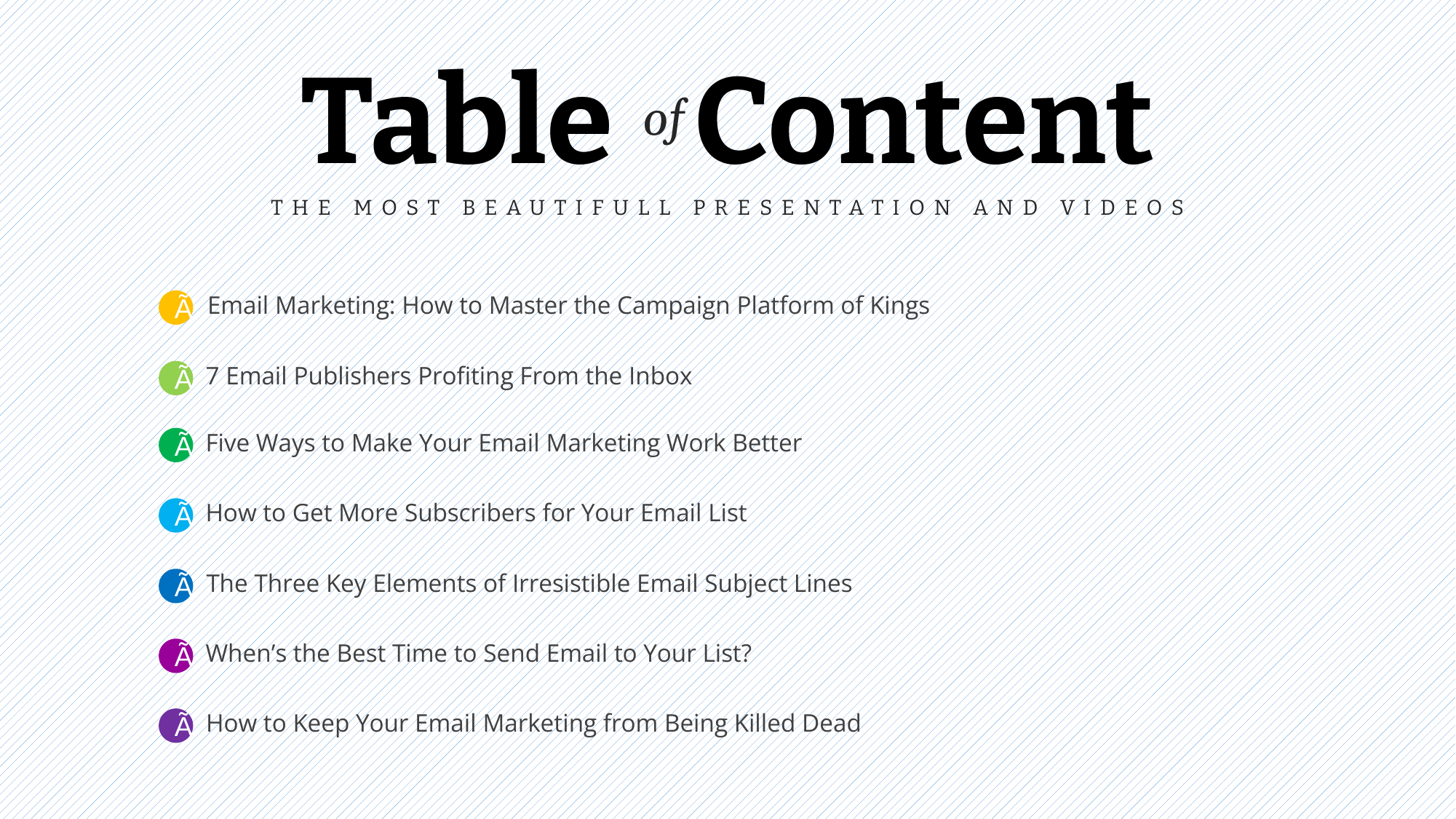

Table    Content
of
THE MOST BEAUTIFULL PRESENTATION AND VIDEOS
Email Marketing: How to Master the Campaign Platform of Kings
Ã
7 Email Publishers Profiting From the Inbox
Ã
Five Ways to Make Your Email Marketing Work Better
Ã
How to Get More Subscribers for Your Email List
Ã
The Three Key Elements of Irresistible Email Subject Lines
Ã
When’s the Best Time to Send Email to Your List?
Ã
How to Keep Your Email Marketing from Being Killed Dead
Ã